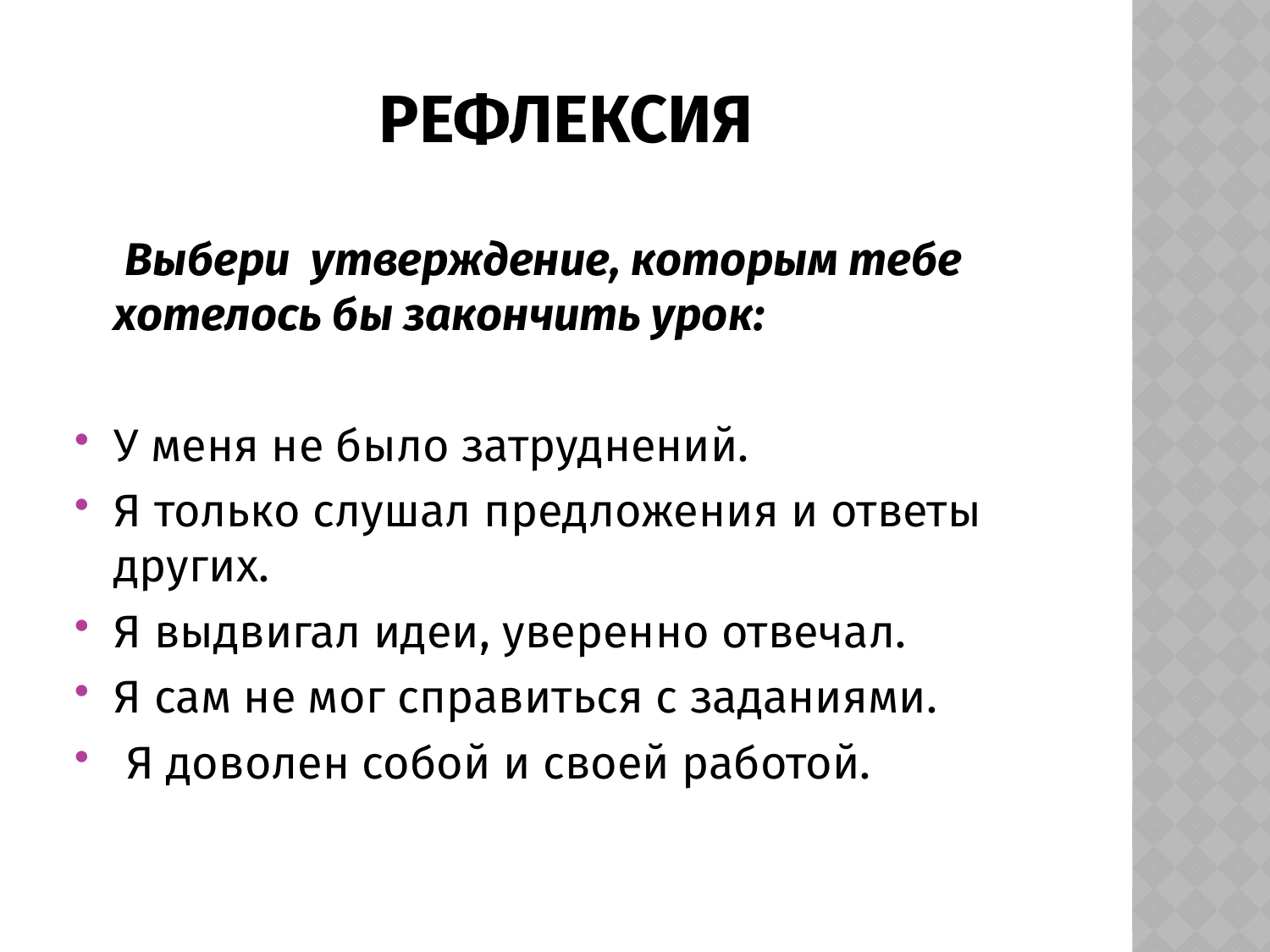

# РеФЛЕКСИЯ
    Выбери  утверждение, которым тебе хотелось бы закончить урок:

У меня не было затруднений.
Я только слушал предложения и ответы других.
Я выдвигал идеи, уверенно отвечал.
Я сам не мог справиться с заданиями.
 Я доволен собой и своей работой.